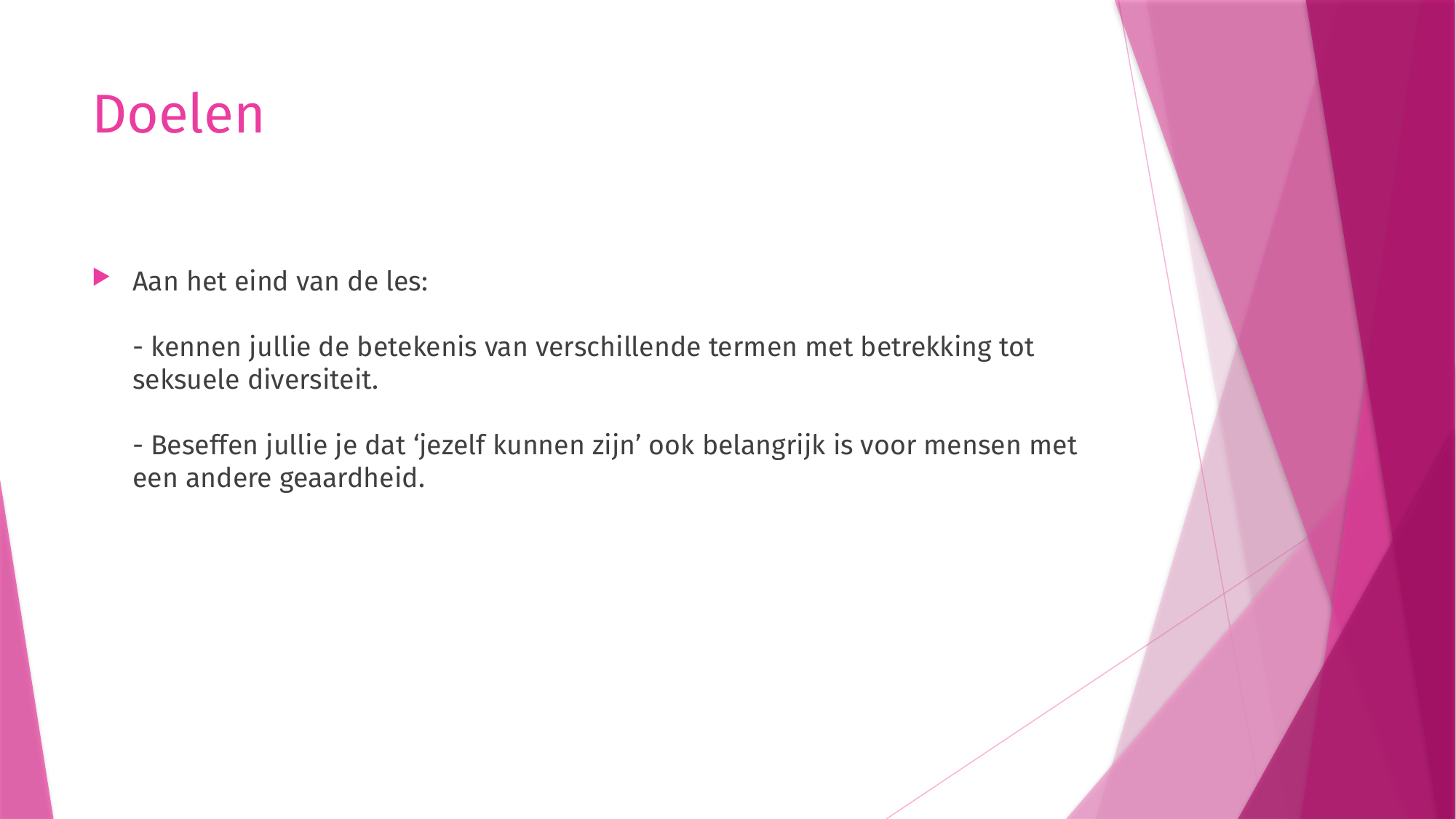

# Doelen
Aan het eind van de les:
- kennen jullie de betekenis van verschillende termen met betrekking tot seksuele diversiteit.
- Beseffen jullie je dat ‘jezelf kunnen zijn’ ook belangrijk is voor mensen met een andere geaardheid.